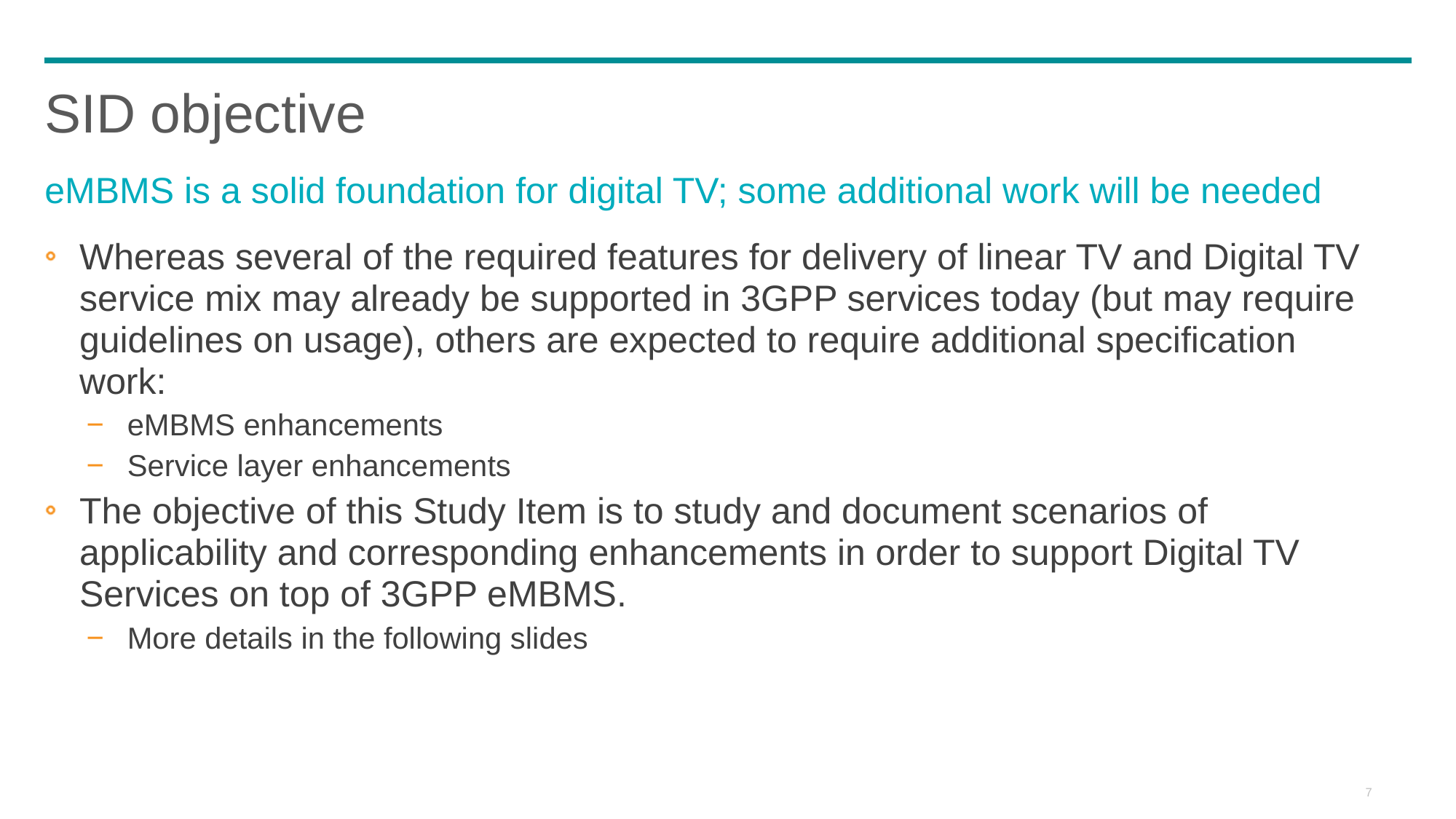

# SID objective
eMBMS is a solid foundation for digital TV; some additional work will be needed
Whereas several of the required features for delivery of linear TV and Digital TV service mix may already be supported in 3GPP services today (but may require guidelines on usage), others are expected to require additional specification work:
eMBMS enhancements
Service layer enhancements
The objective of this Study Item is to study and document scenarios of applicability and corresponding enhancements in order to support Digital TV Services on top of 3GPP eMBMS.
More details in the following slides